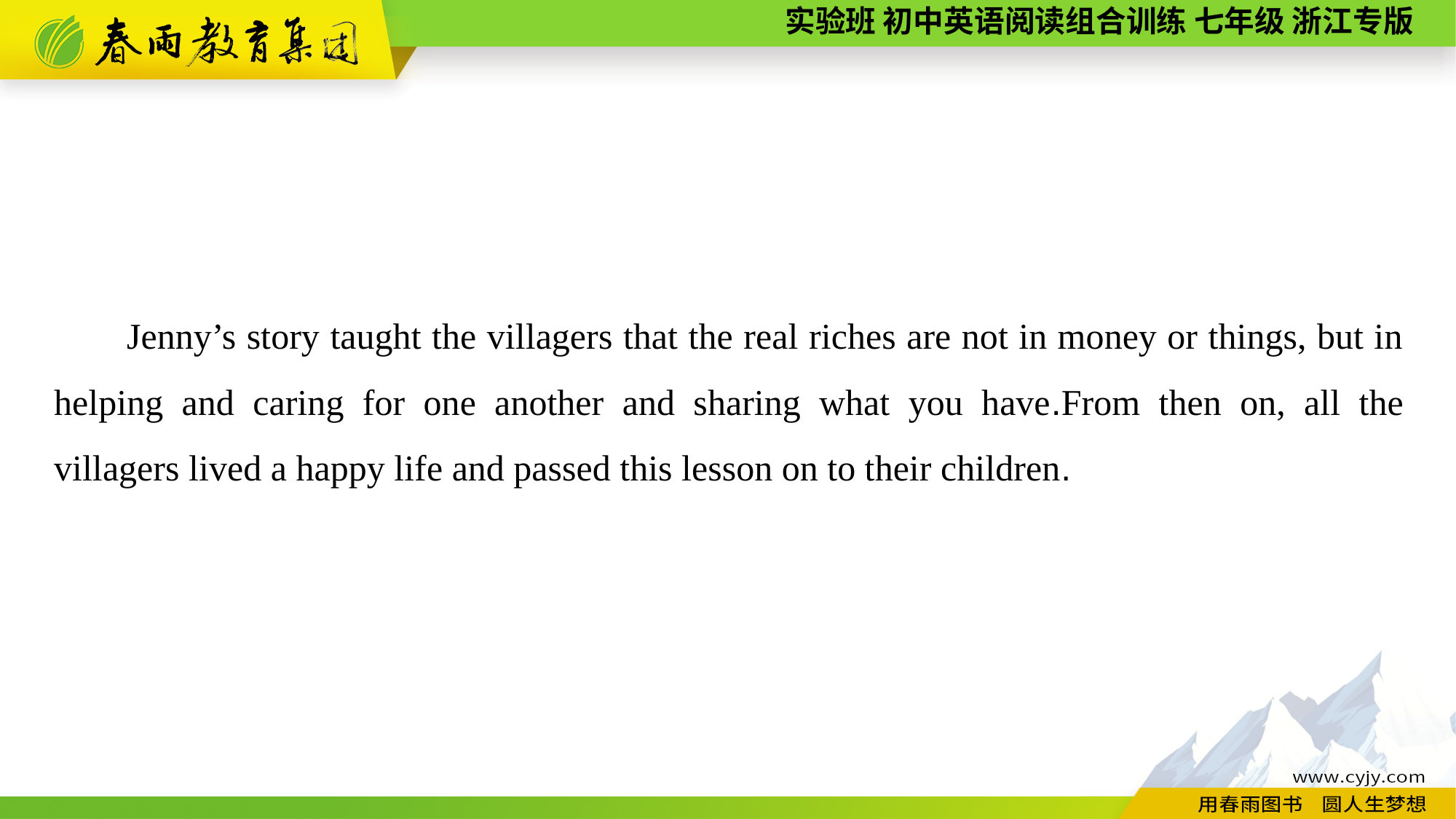

Jenny’s story taught the villagers that the real riches are not in money or things, but in helping and caring for one another and sharing what you have.From then on, all the villagers lived a happy life and passed this lesson on to their children.